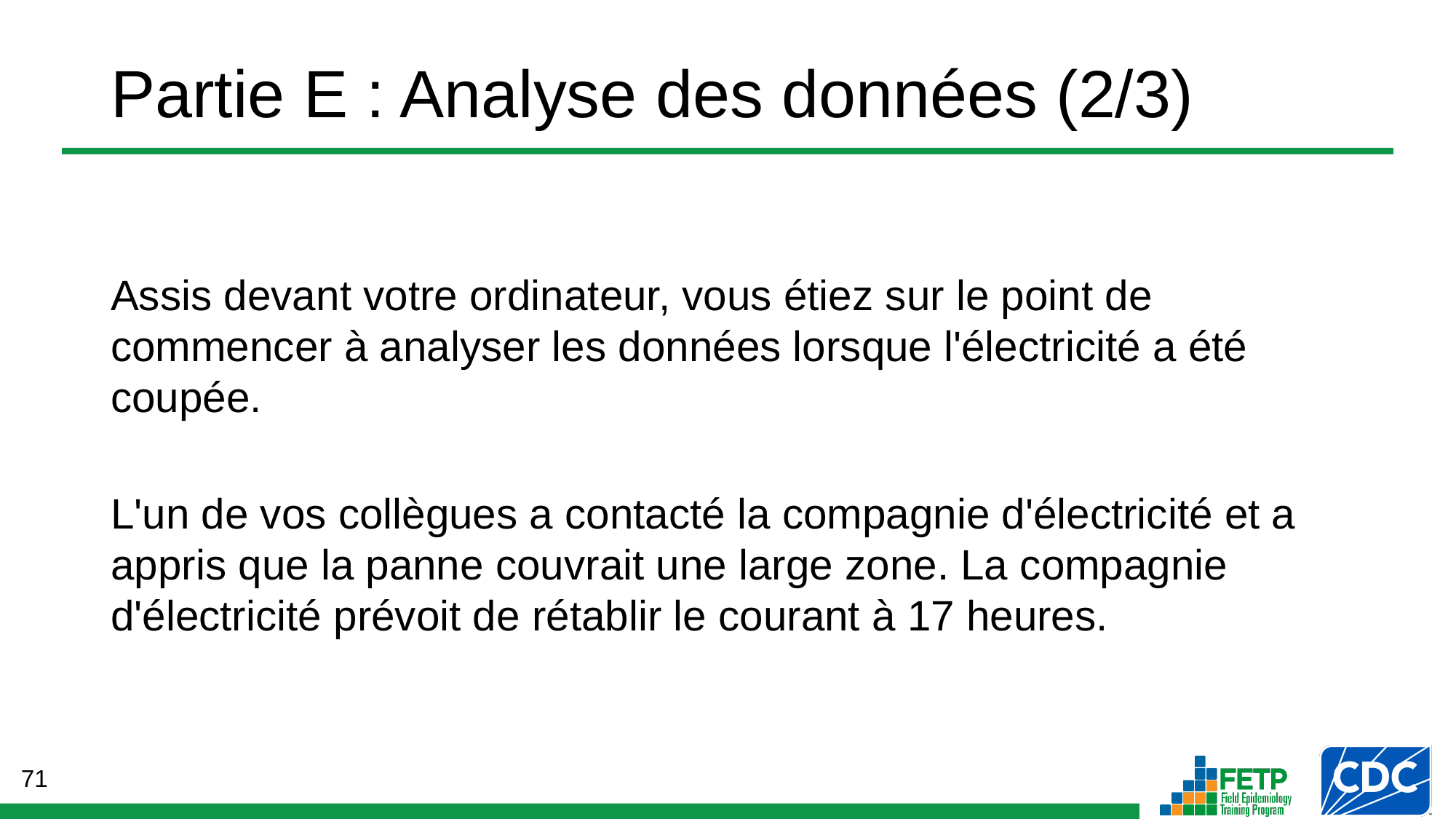

# Partie E : Analyse des données (2/3)
Assis devant votre ordinateur, vous étiez sur le point de commencer à analyser les données lorsque l'électricité a été coupée.

L'un de vos collègues a contacté la compagnie d'électricité et a appris que la panne couvrait une large zone. La compagnie d'électricité prévoit de rétablir le courant à 17 heures.